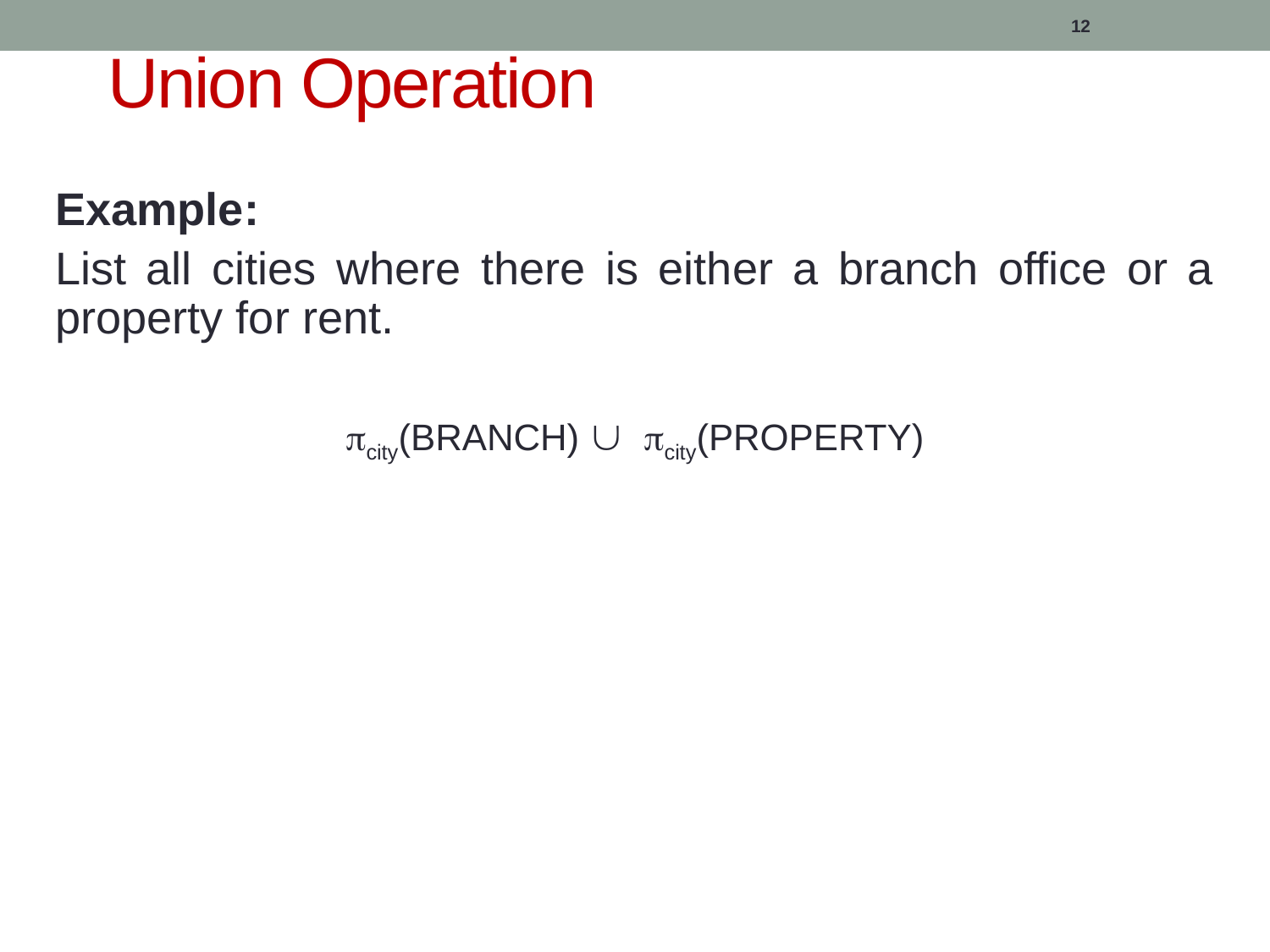

# Union Operation
12
Example:
List all cities where there is either a branch office or a property for rent.

πcity(BRANCH) ∪  πcity(PROPERTY)